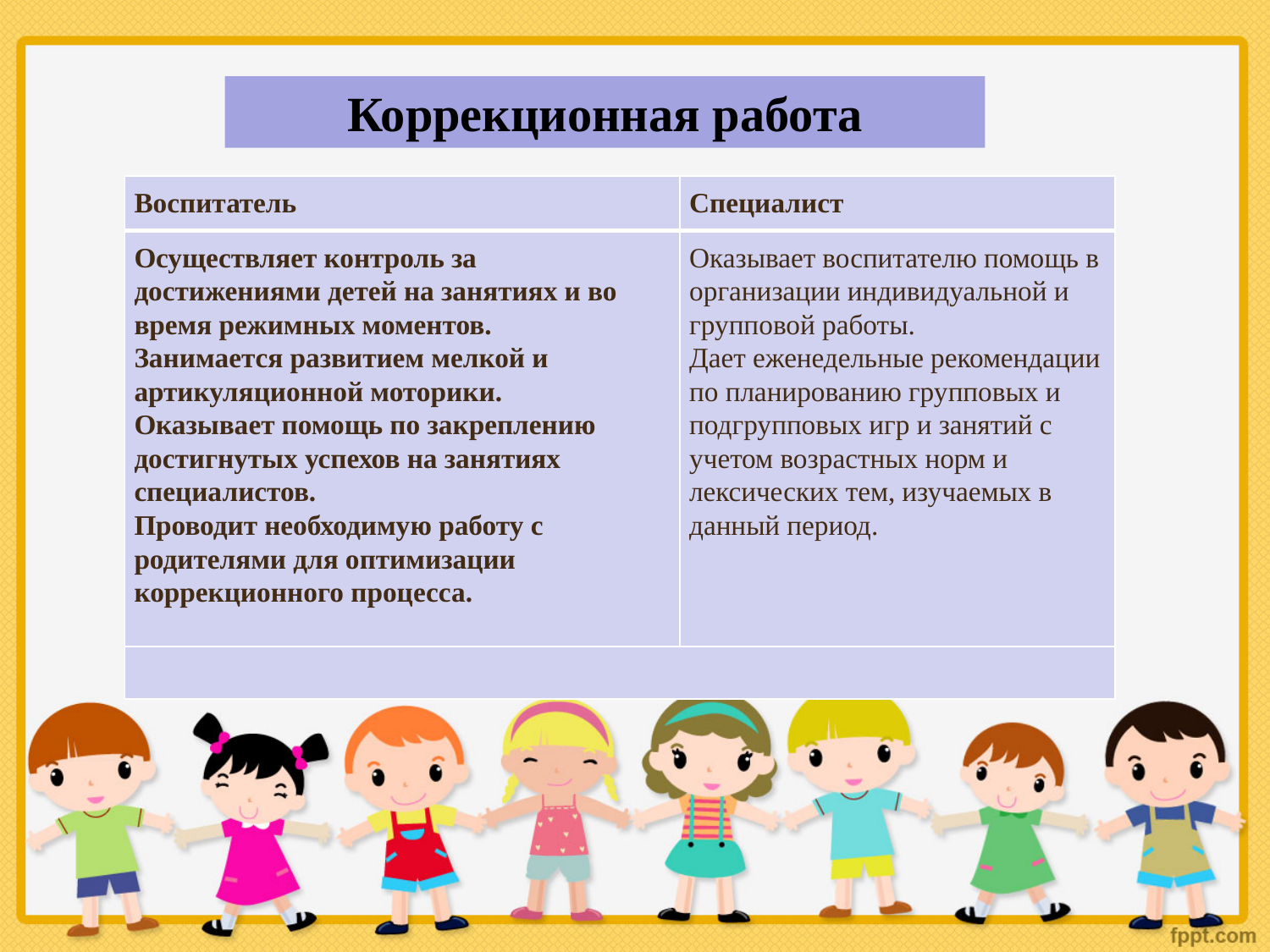

Коррекционная работа
| Воспитатель | Специалист |
| --- | --- |
| Осуществляет контроль за достижениями детей на занятиях и во время режимных моментов. Занимается развитием мелкой и артикуляционной моторики. Оказывает помощь по закреплению достигнутых успехов на занятиях специалистов. Проводит необходимую работу с родителями для оптимизации коррекционного процесса. | Оказывает воспитателю помощь в организации индивидуальной и групповой работы. Дает еженедельные рекомендации по планированию групповых и подгрупповых игр и занятий с учетом возрастных норм и лексических тем, изучаемых в данный период. |
|  |  |